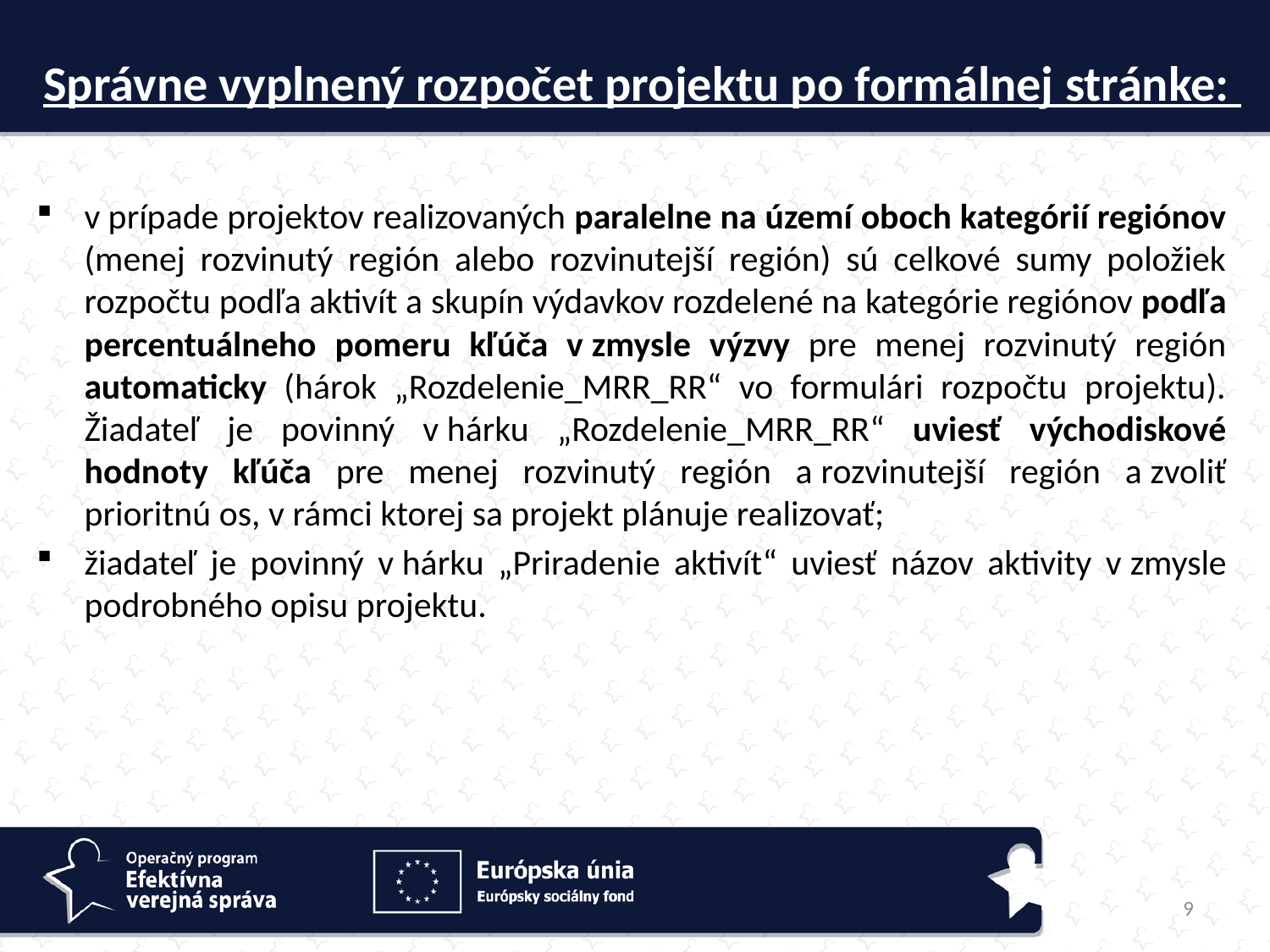

Správne vyplnený rozpočet projektu po formálnej stránke:
v prípade projektov realizovaných paralelne na území oboch kategórií regiónov (menej rozvinutý región alebo rozvinutejší región) sú celkové sumy položiek rozpočtu podľa aktivít a skupín výdavkov rozdelené na kategórie regiónov podľa percentuálneho pomeru kľúča v zmysle výzvy pre menej rozvinutý región automaticky (hárok „Rozdelenie_MRR_RR“ vo formulári rozpočtu projektu). Žiadateľ je povinný v hárku „Rozdelenie_MRR_RR“ uviesť východiskové hodnoty kľúča pre menej rozvinutý región a rozvinutejší región a zvoliť prioritnú os, v rámci ktorej sa projekt plánuje realizovať;
žiadateľ je povinný v hárku „Priradenie aktivít“ uviesť názov aktivity v zmysle podrobného opisu projektu.

9